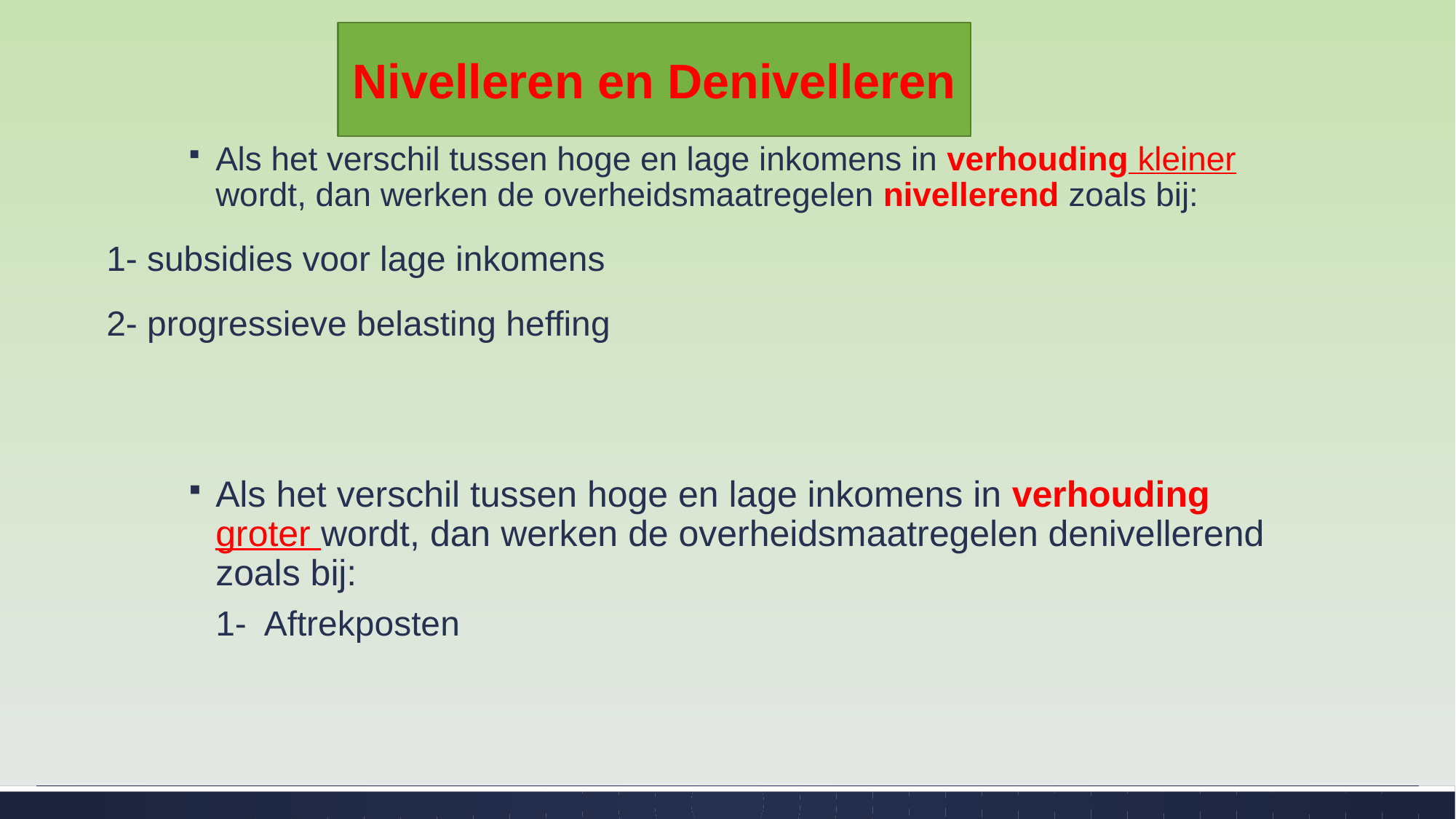

Nivelleren en Denivelleren
Als het verschil tussen hoge en lage inkomens in verhouding kleiner wordt, dan werken de overheidsmaatregelen nivellerend zoals bij:
1- subsidies voor lage inkomens
2- progressieve belasting heffing

Als het verschil tussen hoge en lage inkomens in verhouding groter wordt, dan werken de overheidsmaatregelen denivellerend zoals bij:
1-  Aftrekposten